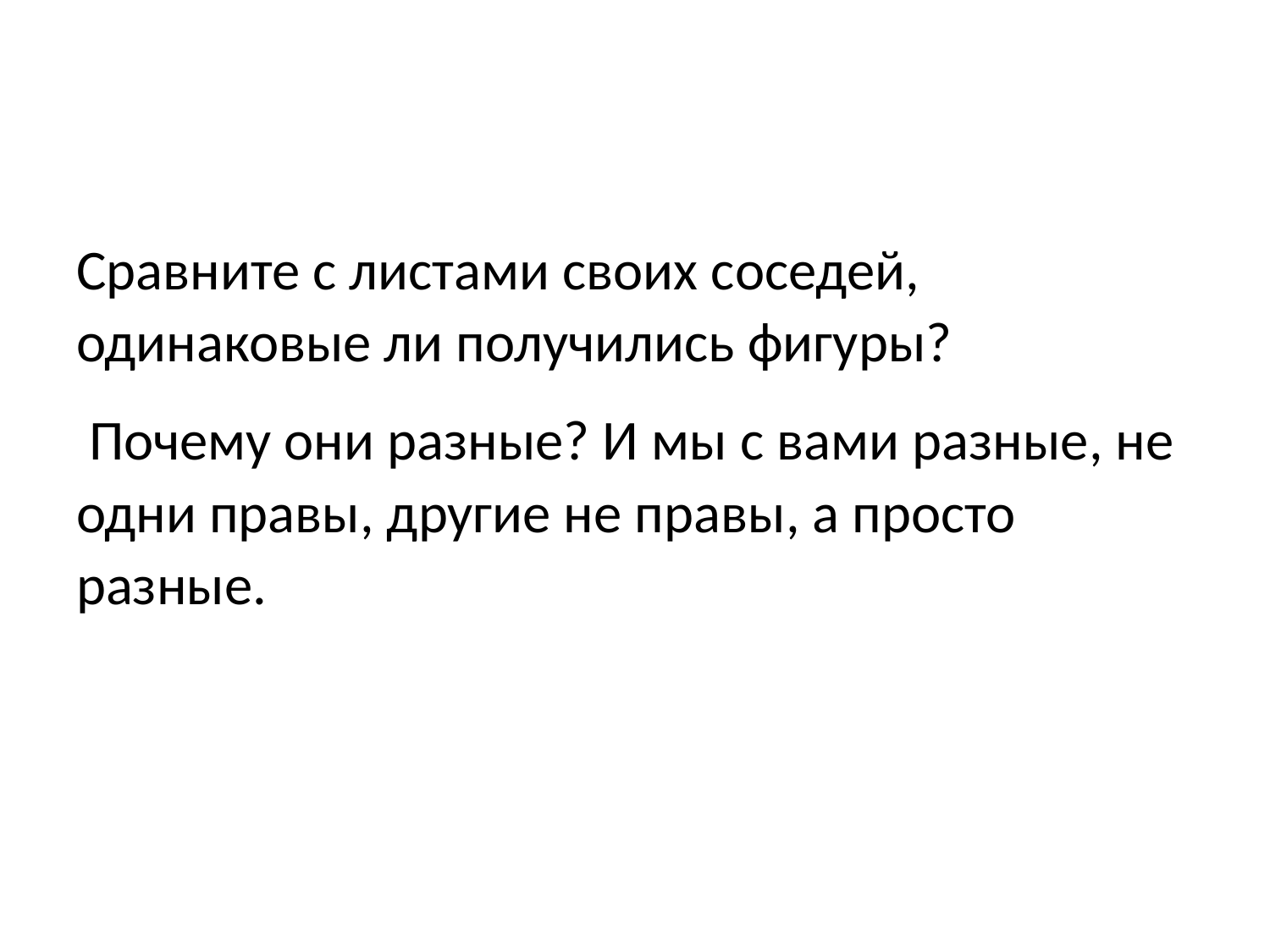

#
Сравните с листами своих соседей, одинаковые ли получились фигуры?
 Почему они разные? И мы с вами разные, не одни правы, другие не правы, а просто разные.